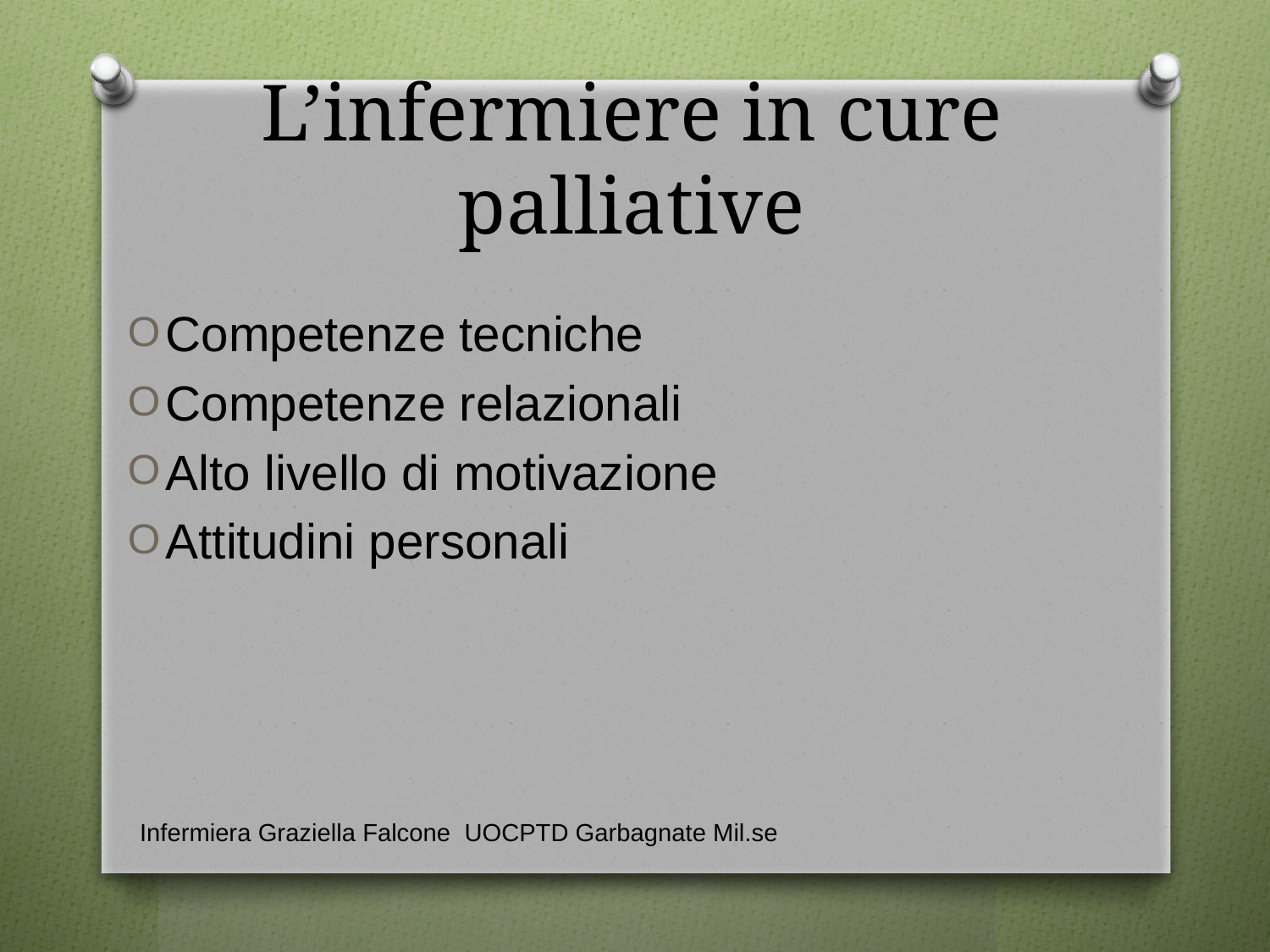

# L’infermiere in cure palliative
Competenze tecniche
Competenze relazionali
Alto livello di motivazione
Attitudini personali

Infermiera Graziella Falcone  UOCPTD Garbagnate Mil.se